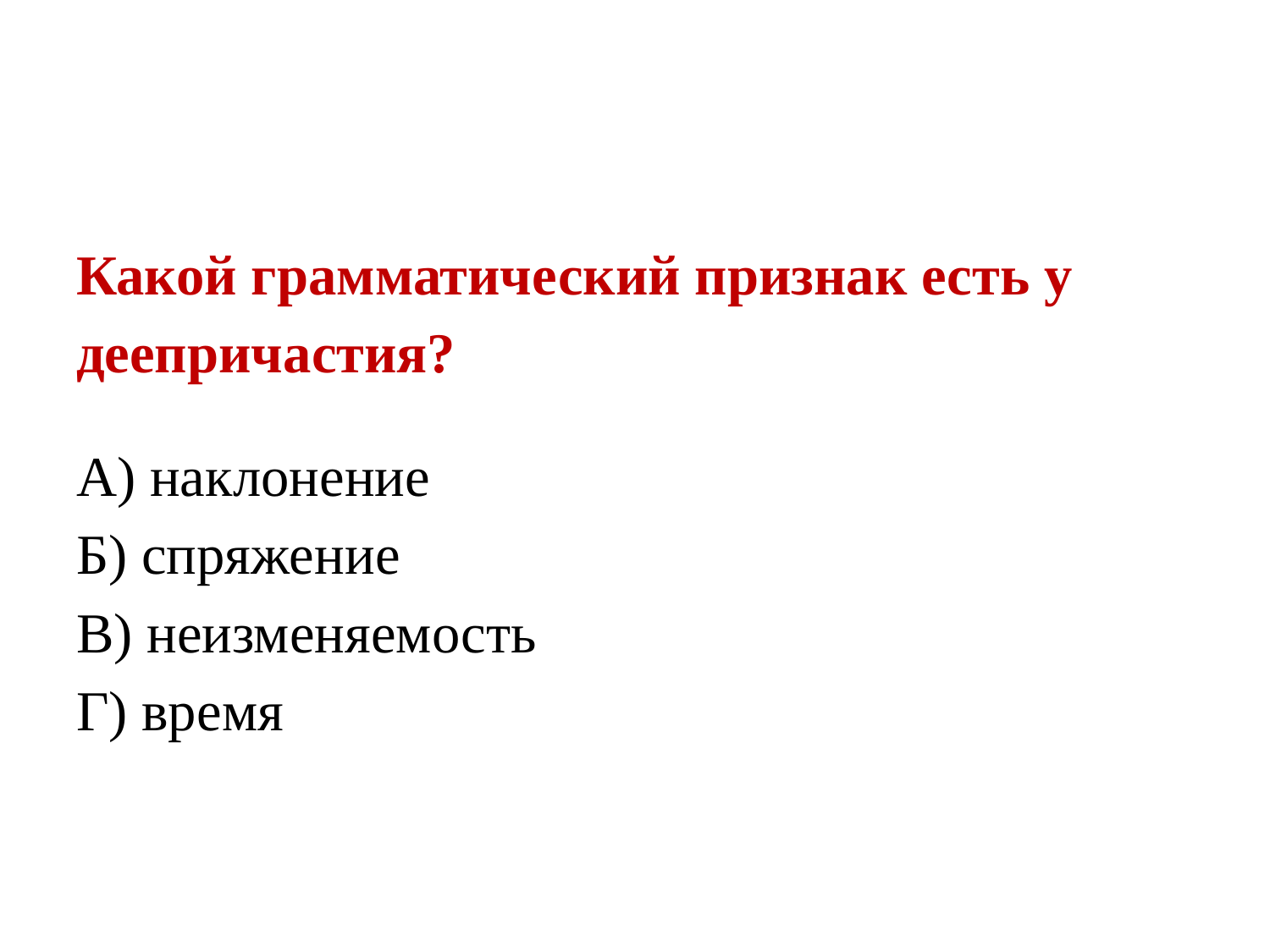

# Какой грамматический признак есть у деепричастия?
Какой грамматический признак есть у деепричастия?
А) наклонение
Б) спряжение
В) неизменяемость
Г) время